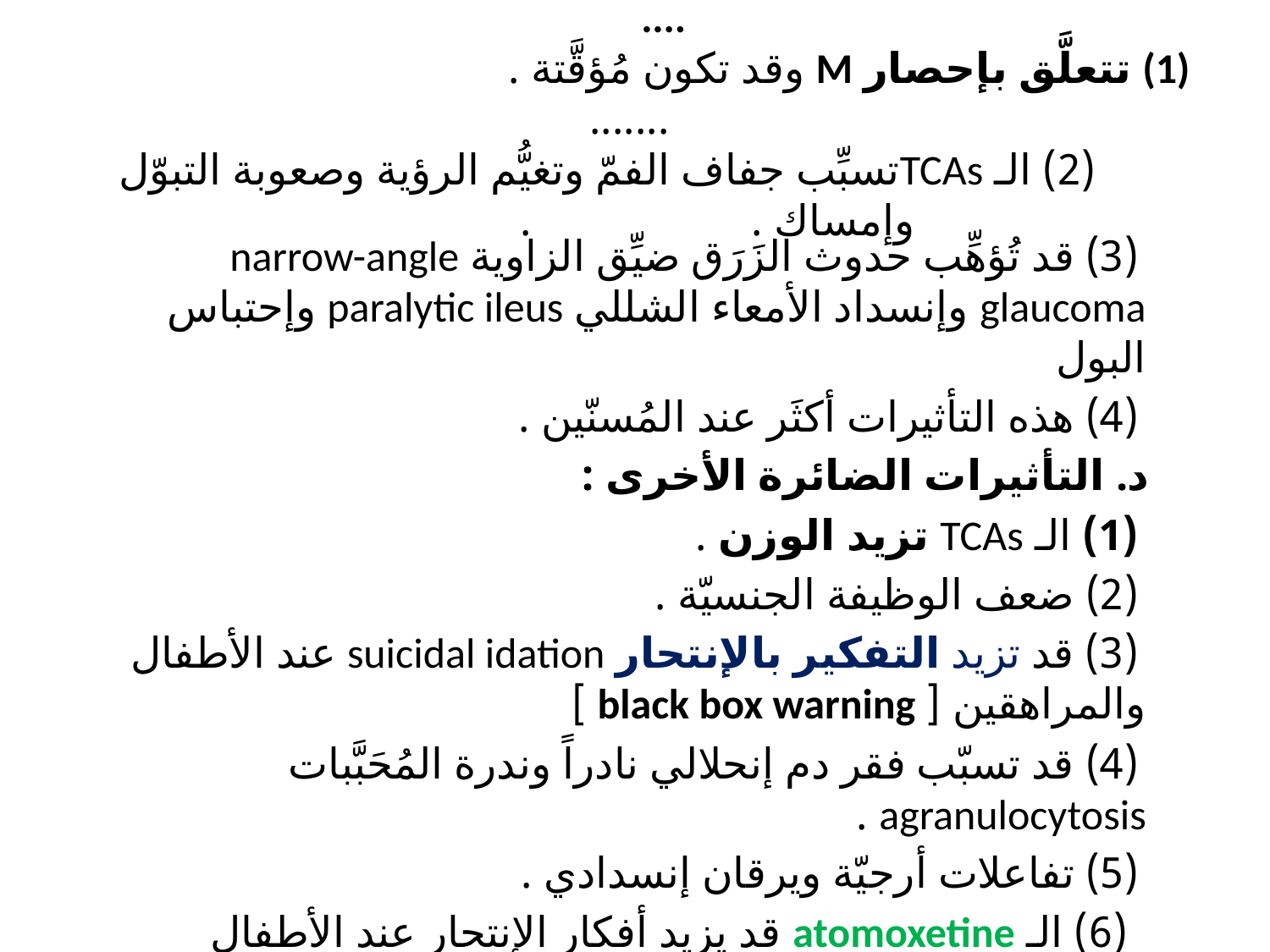

# ج. الجهاز العصبي المُستَقِلّ Autonomic nervous system :             .... (1) تتعلَّق بإحصار M وقد تكون مُؤقَّتة .                                         ....... (2) الـ TCAsتسبِّب جفاف الفمّ وتغيُّم الرؤية وصعوبة التبوّل وإمساك .                    .
     (3) قد تُؤهِّب حدوث الزَرَق ضيِّق الزاوية narrow-angle glaucoma وإنسداد الأمعاء الشللي paralytic ileus وإحتباس البول
     (4) هذه التأثيرات أكثَر عند المُسنّين .
    د. التأثيرات الضائرة الأخرى :
     (1) الـ TCAs تزيد الوزن .
     (2) ضعف الوظيفة الجنسيّة .
     (3) قد تزيد التفكير بالإنتحار suicidal idation عند الأطفال والمراهقين [ black box warning ]
     (4) قد تسبّب فقر دم إنحلالي نادراً وندرة المُحَبَّبات agranulocytosis .
     (5) تفاعلات أرجيّة ويرقان إنسدادي .
      (6) الـ atomoxetine قد يزيد أفكار الإنتحار عند الأطفال والمراهقين .